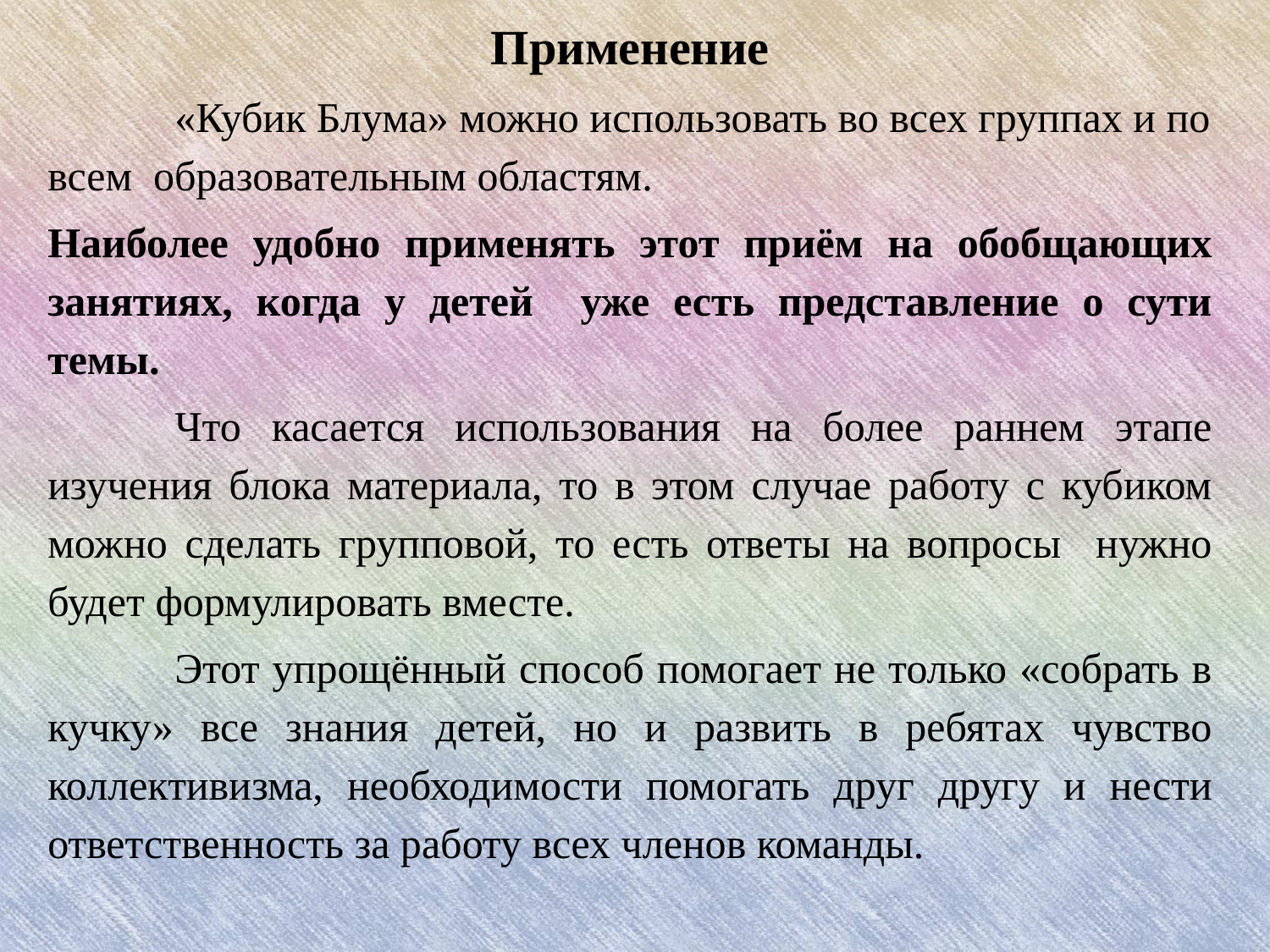

Применение
	«Кубик Блума» можно использовать во всех группах и по всем  образовательным областям.
Наиболее удобно применять этот приём на обобщающих занятиях, когда у детей  уже есть представление о сути темы.
	Что касается использования на более раннем этапе изучения блока материала, то в этом случае работу с кубиком можно сделать групповой, то есть ответы на вопросы  нужно будет формулировать вместе.
	Этот упрощённый способ помогает не только «собрать в кучку» все знания детей, но и развить в ребятах чувство коллективизма, необходимости помогать друг другу и нести ответственность за работу всех членов команды.